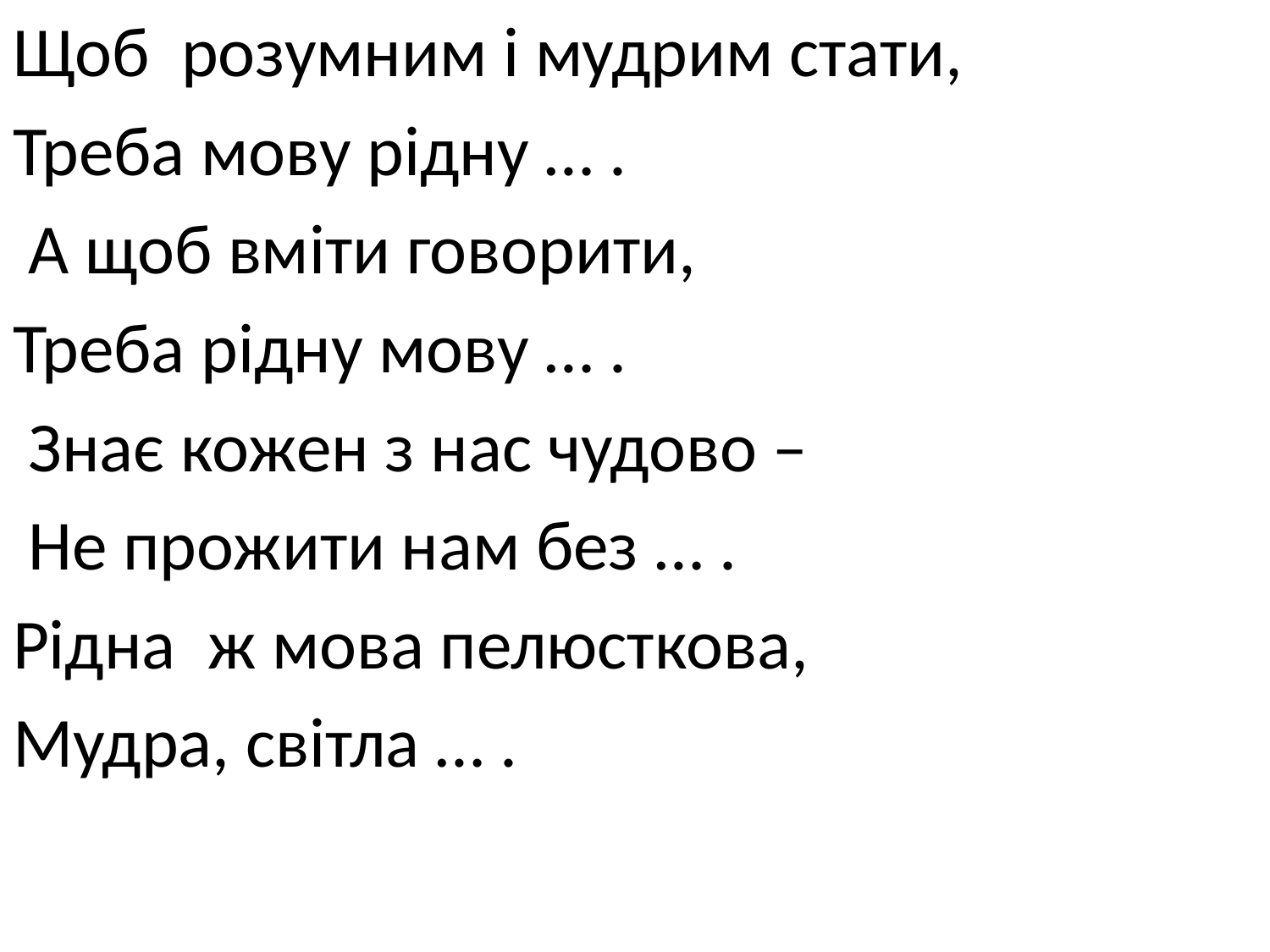

Щоб  розумним і мудрим стати,
Треба мову рідну … .
 А щоб вміти говорити,
Треба рідну мову … .
 Знає кожен з нас чудово –
 Не прожити нам без … .
Рідна  ж мова пелюсткова,
Мудра, світла … .